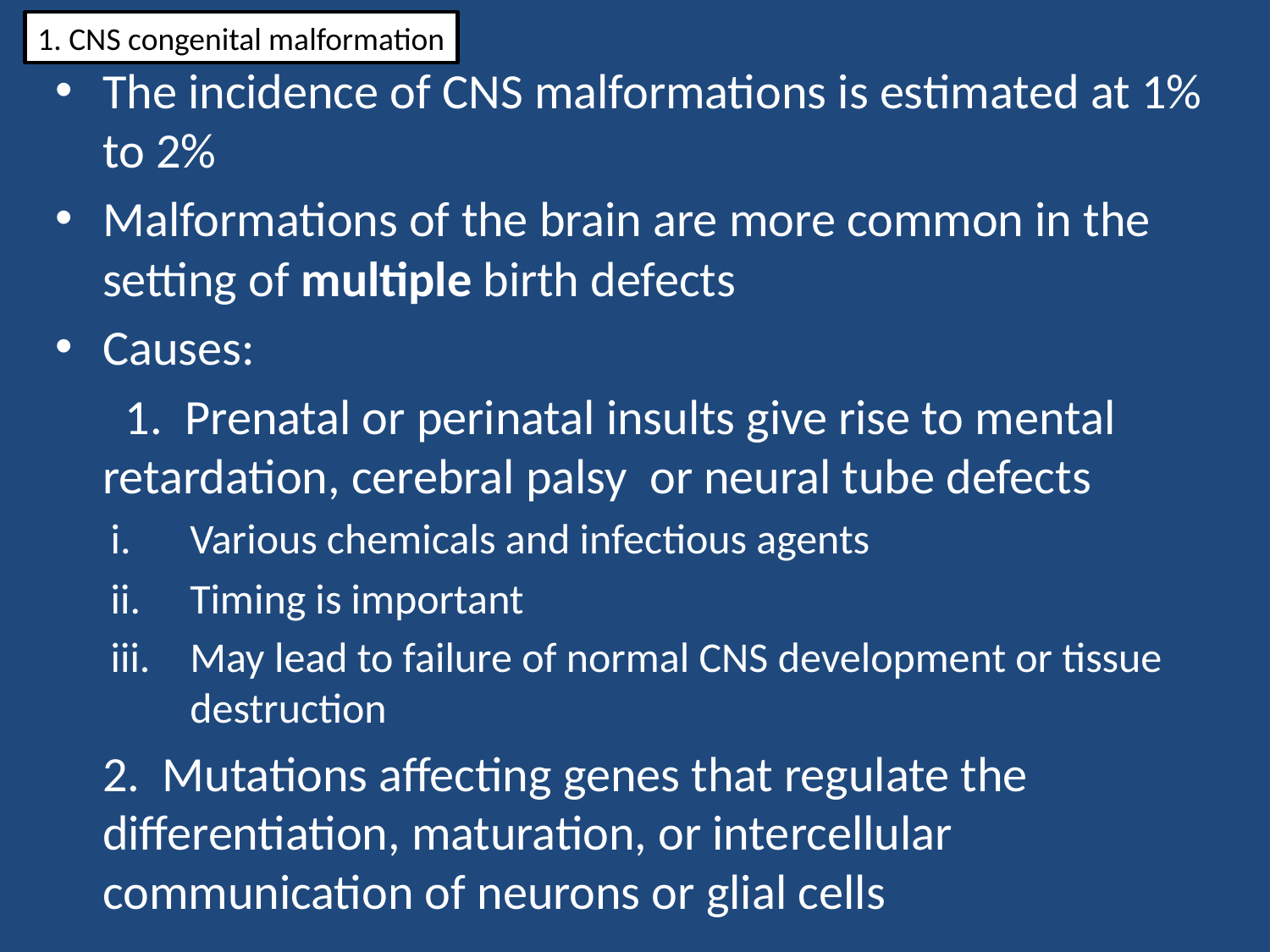

1. CNS congenital malformation
The incidence of CNS malformations is estimated at 1% to 2%
Malformations of the brain are more common in the setting of multiple birth defects
Causes:
	  1.  Prenatal or perinatal insults give rise to mental retardation, cerebral palsy  or neural tube defects
Various chemicals and infectious agents
Timing is important
May lead to failure of normal CNS development or tissue destruction
	2.  Mutations affecting genes that regulate the differentiation, maturation, or intercellular communication of neurons or glial cells